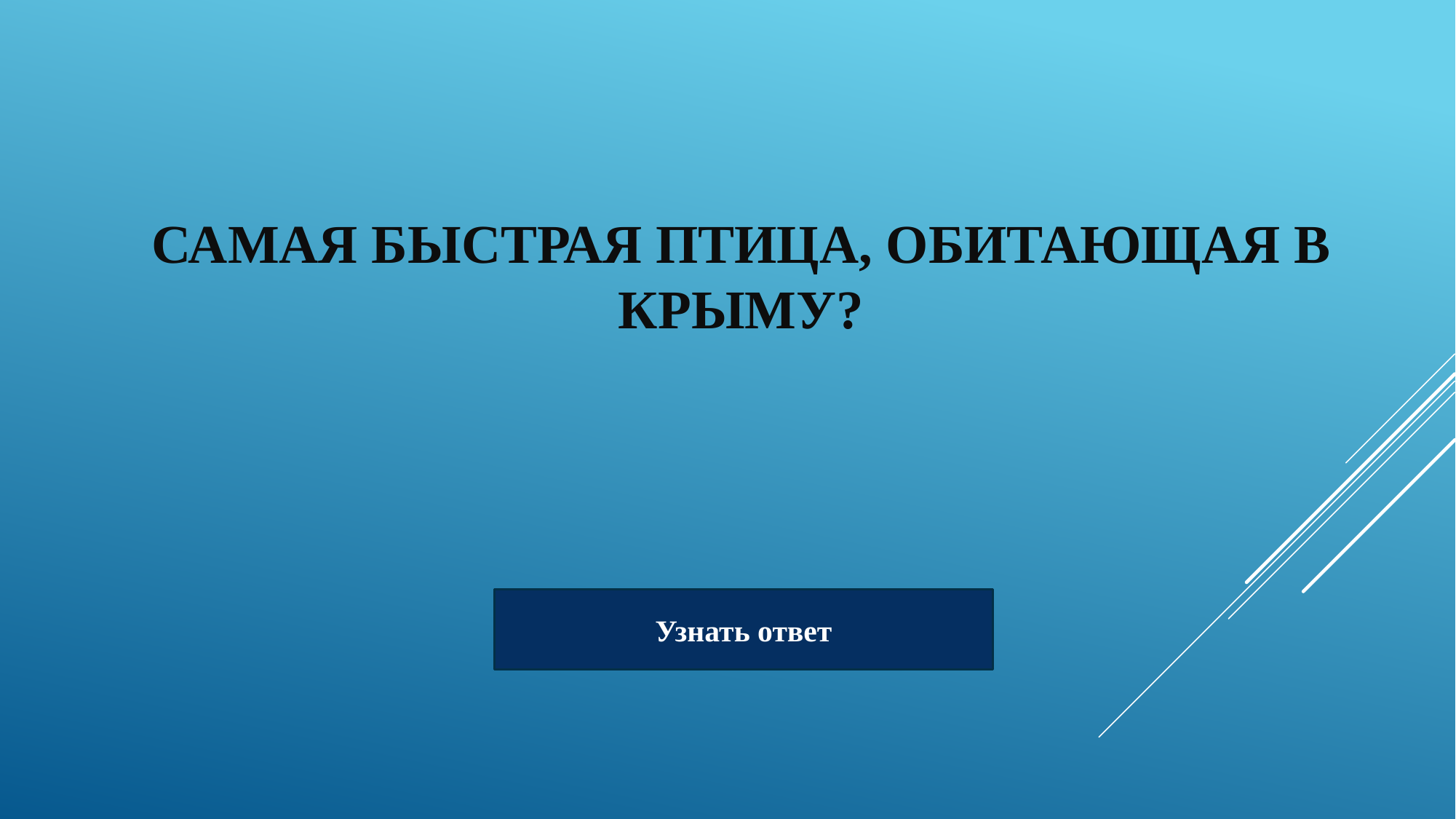

# Самая быстрая птица, обитающая в Крыму?